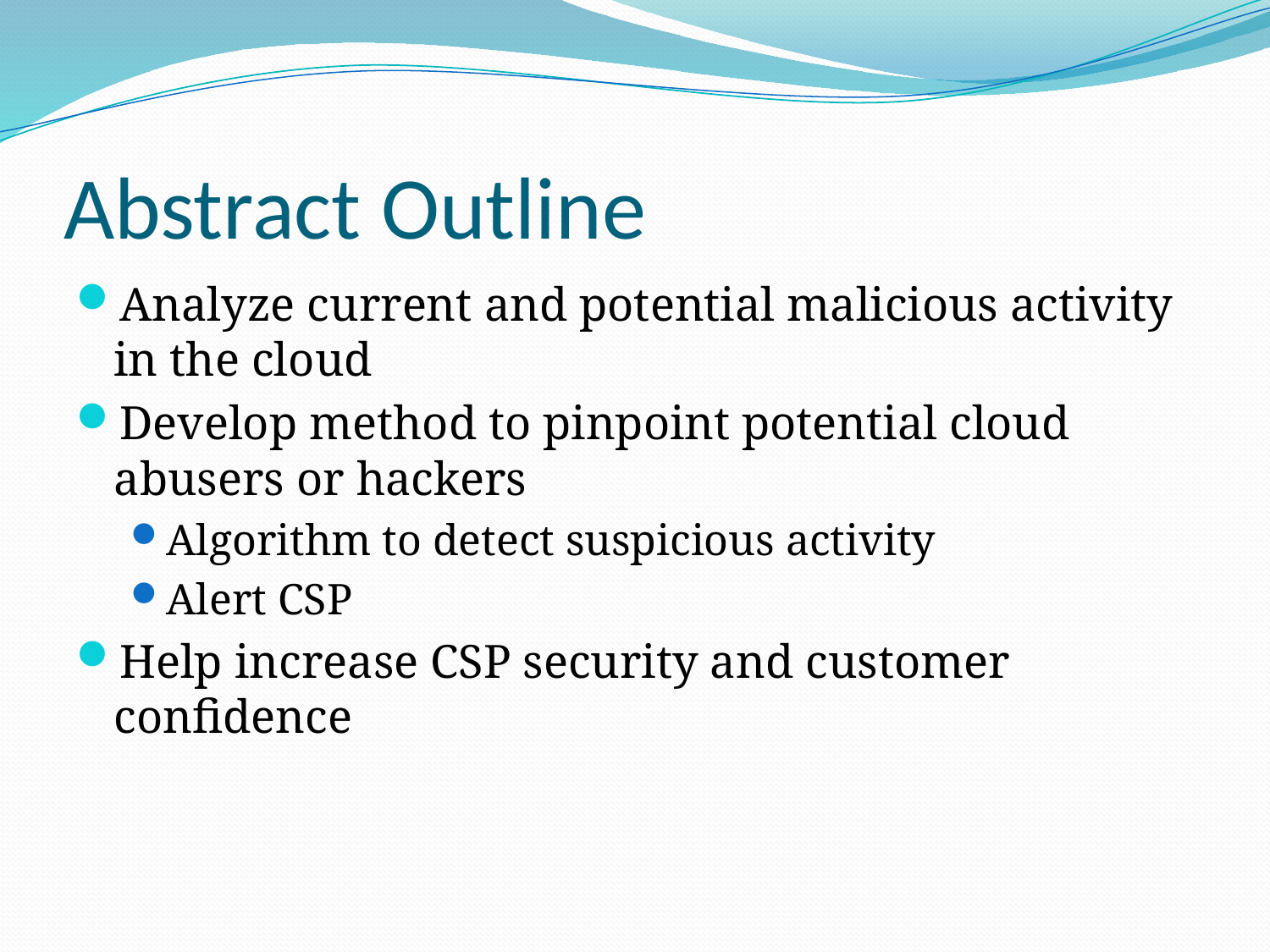

# Abstract Outline
Analyze current and potential malicious activity in the cloud
Develop method to pinpoint potential cloud abusers or hackers
Algorithm to detect suspicious activity
Alert CSP
Help increase CSP security and customer confidence